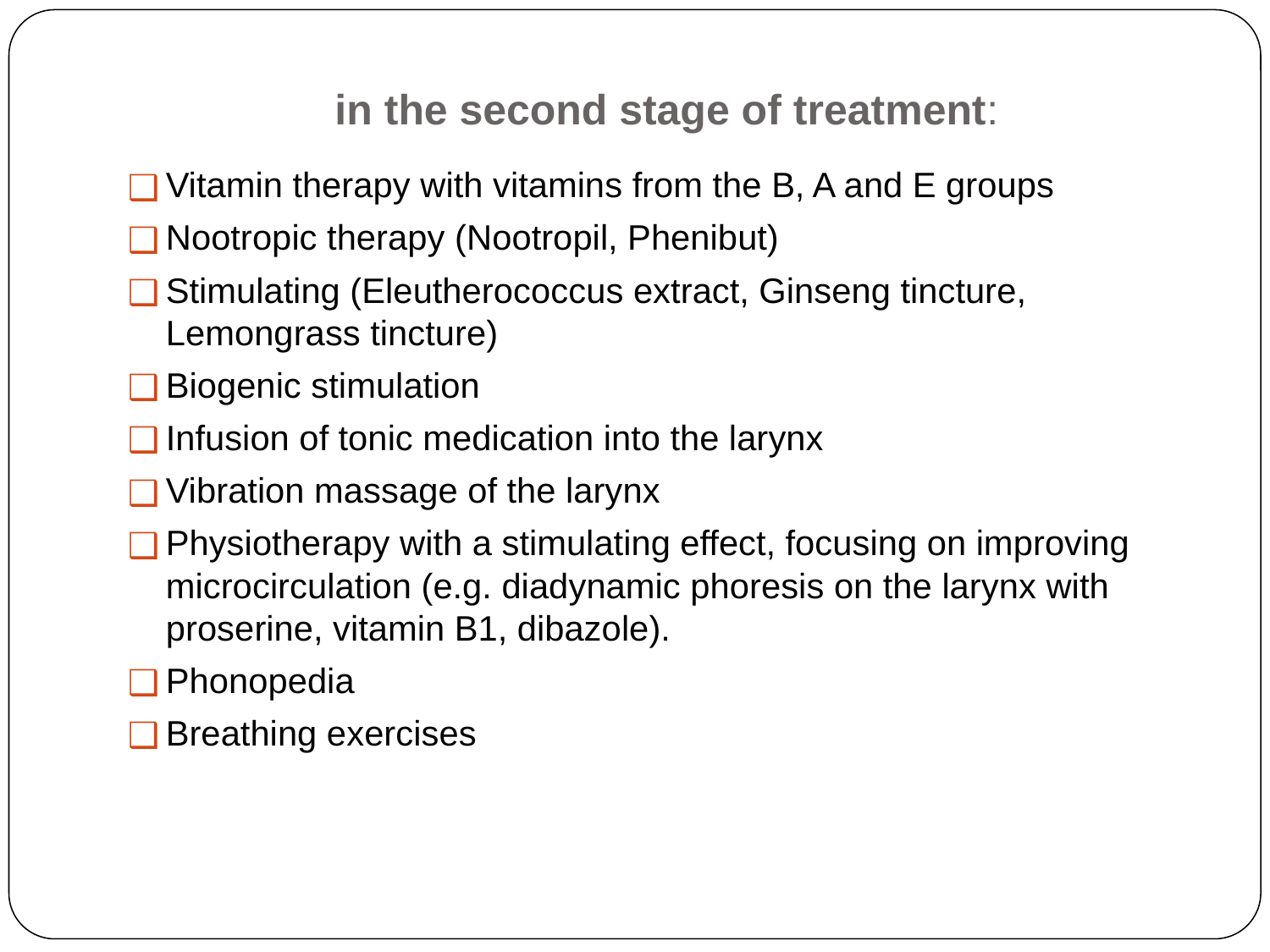

# in the second stage of treatment:
Vitamin therapy with vitamins from the B, A and E groups
Nootropic therapy (Nootropil, Phenibut)
Stimulating (Eleutherococcus extract, Ginseng tincture, Lemongrass tincture)
Biogenic stimulation
Infusion of tonic medication into the larynx
Vibration massage of the larynx
Physiotherapy with a stimulating effect, focusing on improving microcirculation (e.g. diadynamic phoresis on the larynx with proserine, vitamin B1, dibazole).
Phonopedia
Breathing exercises